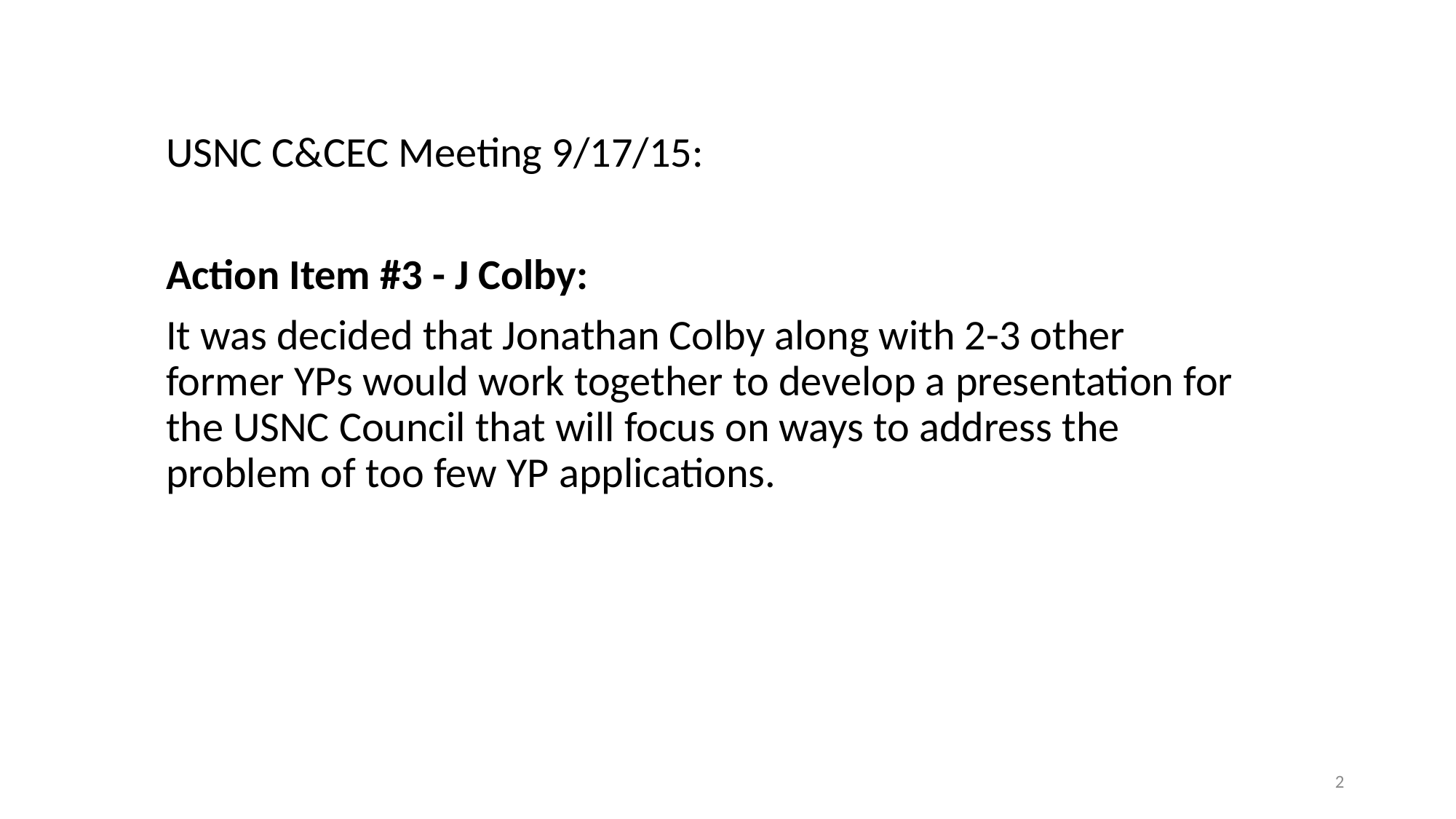

USNC C&CEC Meeting 9/17/15:

Action Item #3 - J Colby:
It was decided that Jonathan Colby along with 2-3 other former YPs would work together to develop a presentation for the USNC Council that will focus on ways to address the problem of too few YP applications.

2